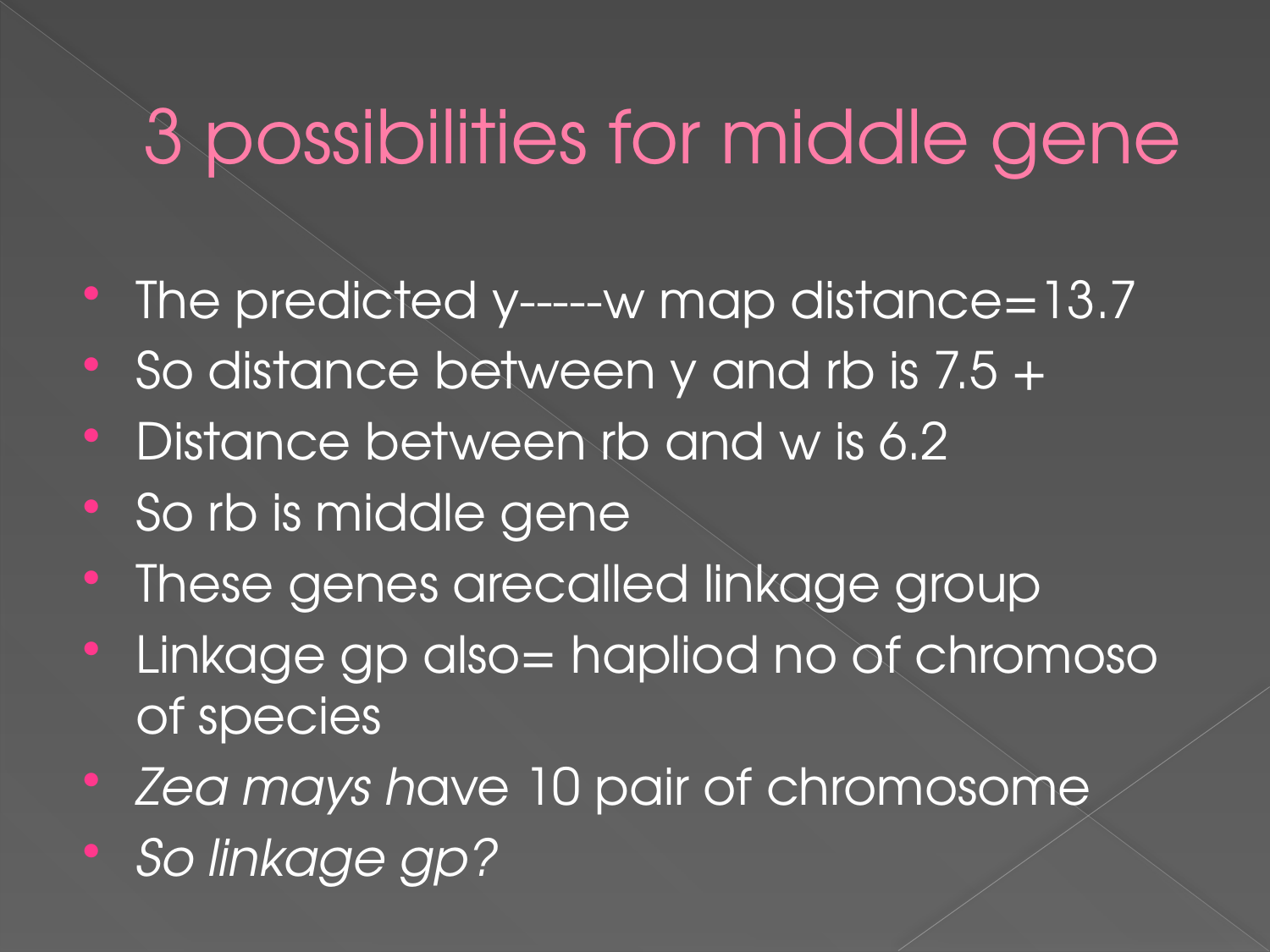

# 3 possibilities for middle gene
The predicted y-----w map distance=13.7
So distance between y and rb is 7.5 +
Distance between rb and w is 6.2
So rb is middle gene
These genes arecalled linkage group
Linkage gp also= hapliod no of chromoso of species
Zea mays have 10 pair of chromosome
So linkage gp?